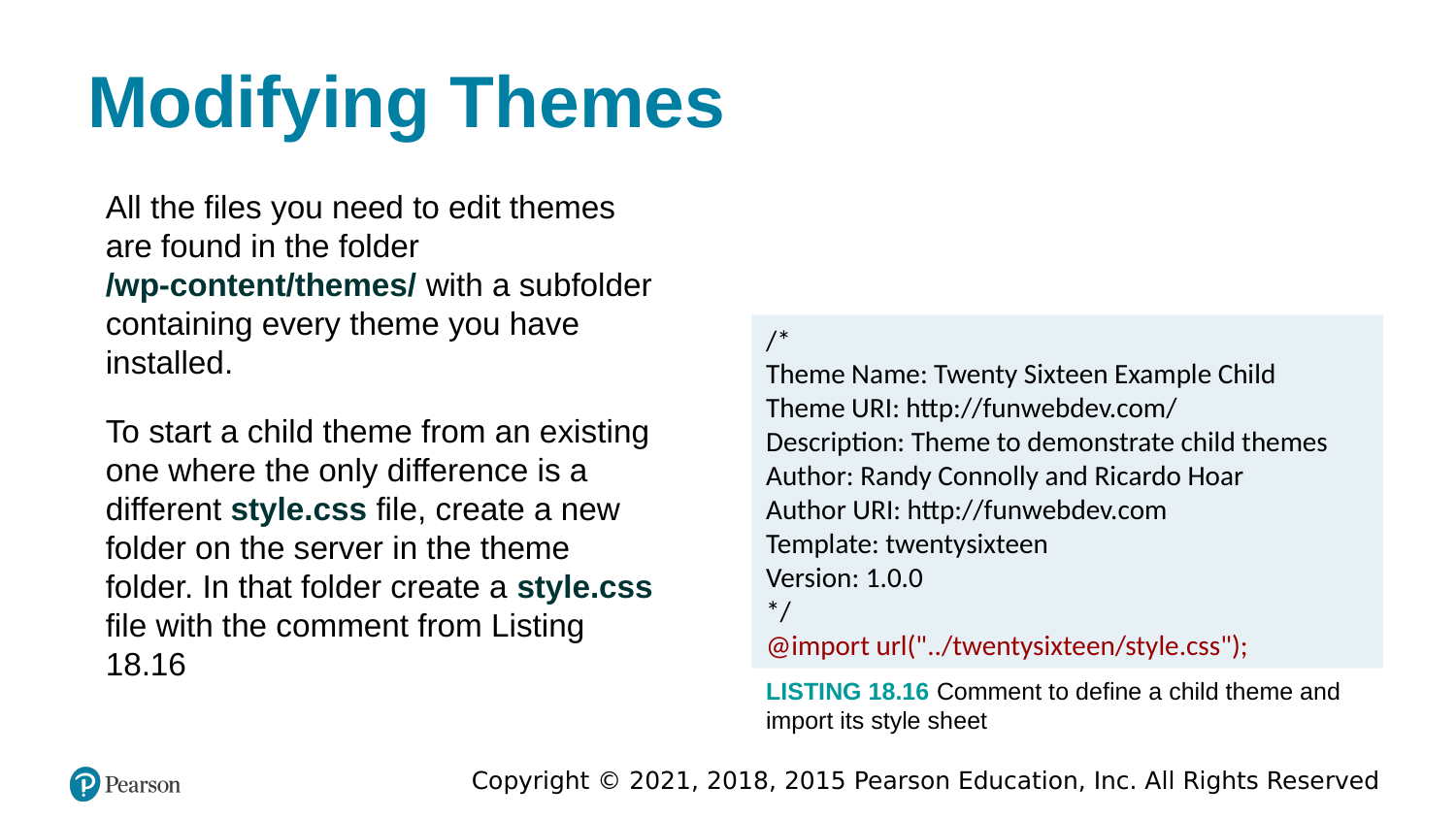

# Modifying Themes
All the files you need to edit themes are found in the folder /wp-content/themes/ with a subfolder containing every theme you have installed.
To start a child theme from an existing one where the only difference is a different style.css file, create a new folder on the server in the theme folder. In that folder create a style.css file with the comment from Listing 18.16
/*
Theme Name: Twenty Sixteen Example Child
Theme URI: http://funwebdev.com/
Description: Theme to demonstrate child themes
Author: Randy Connolly and Ricardo Hoar
Author URI: http://funwebdev.com
Template: twentysixteen
Version: 1.0.0
*/
@import url("../twentysixteen/style.css");
LISTING 18.16 Comment to define a child theme and import its style sheet